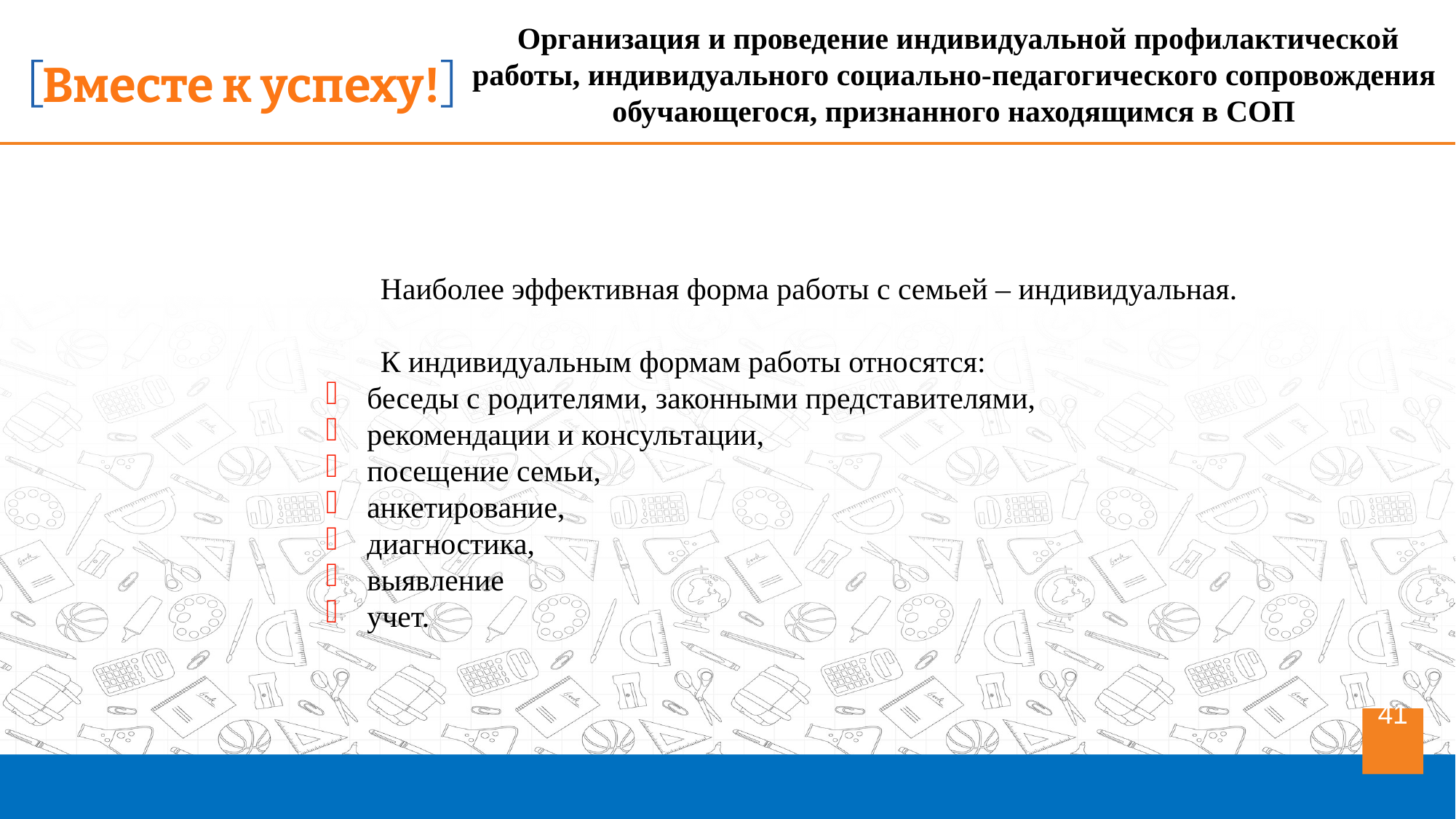

Организация и проведение индивидуальной профилактической работы, индивидуального социально-педагогического сопровождения обучающегося, признанного находящимся в СОП
Наиболее эффективная форма работы с семьей – индивидуальная.

К индивидуальным формам работы относятся:
беседы с родителями, законными представителями,
рекомендации и консультации,
посещение семьи,
анкетирование,
диагностика,
выявление
учет.